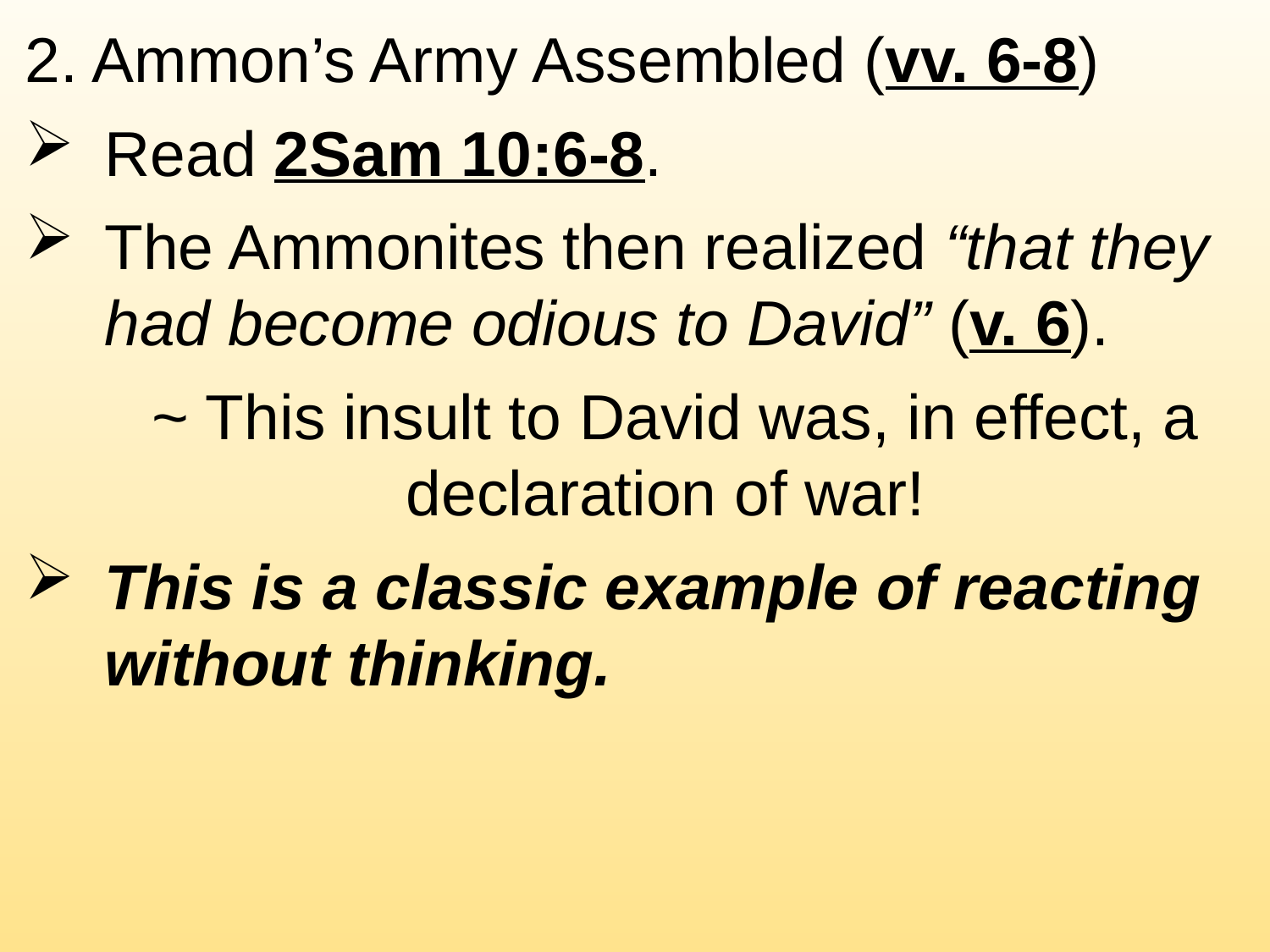

2. Ammon’s Army Assembled (vv. 6-8)
Read 2Sam 10:6-8.
The Ammonites then realized “that they had become odious to David” (v. 6).
	~ This insult to David was, in effect, a 			declaration of war!
This is a classic example of reacting without thinking.